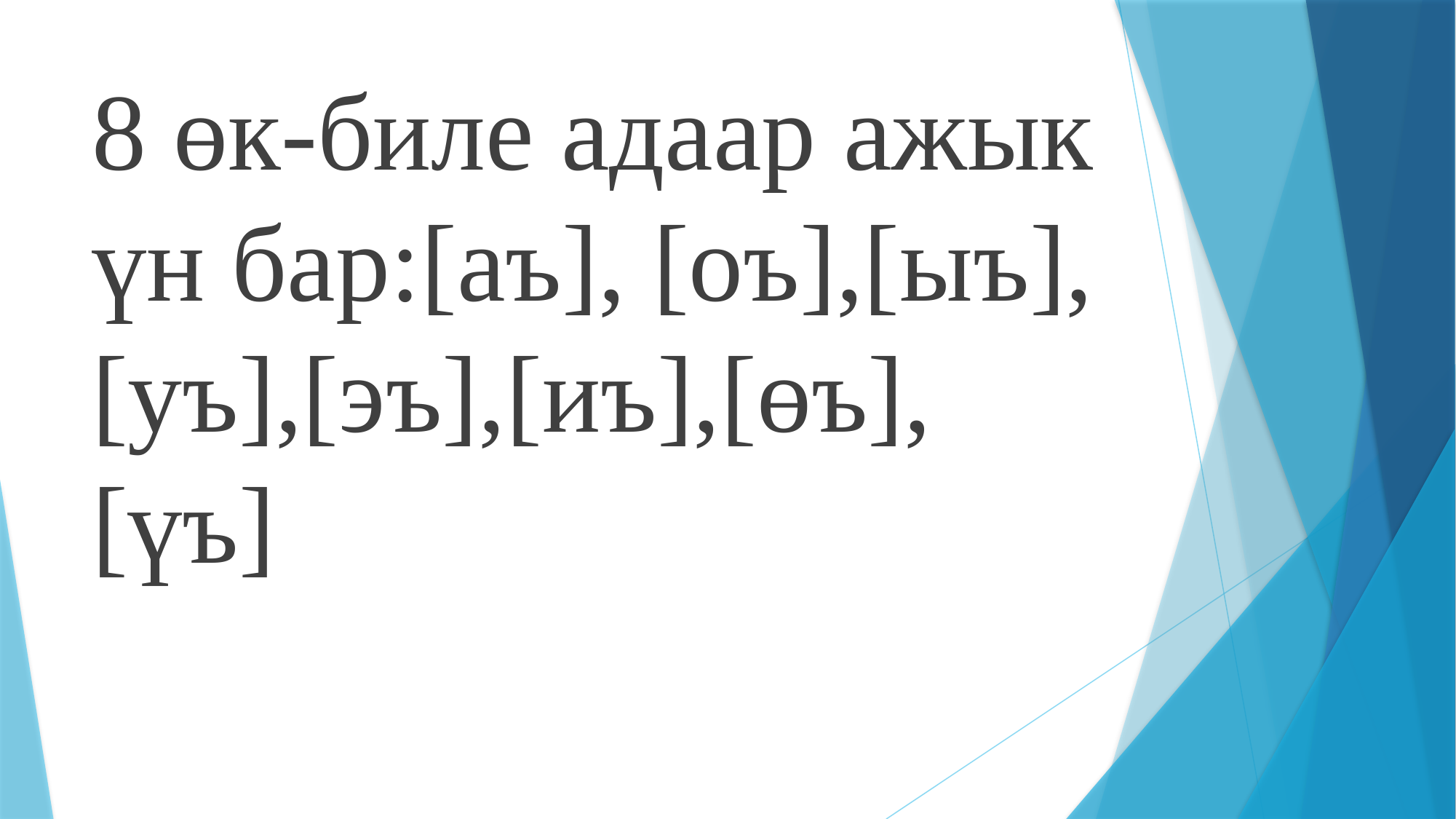

8 өк-биле адаар ажык үн бар:[аъ], [оъ],[ыъ],[уъ],[эъ],[иъ],[өъ],[үъ]